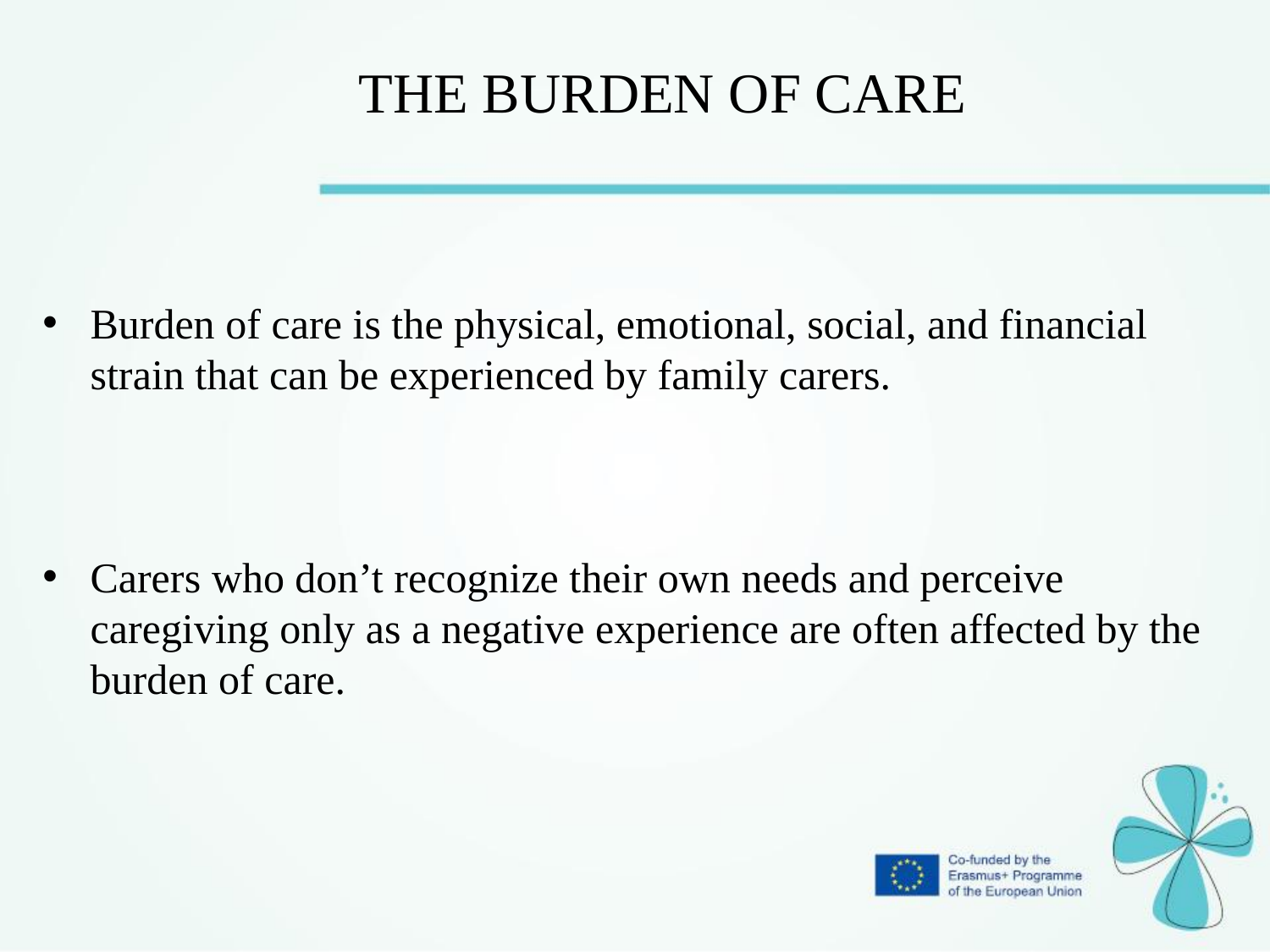

THE BURDEN OF CARE
Burden of care is the physical, emotional, social, and financial strain that can be experienced by family carers.

Carers who don’t recognize their own needs and perceive caregiving only as a negative experience are often affected by the burden of care.